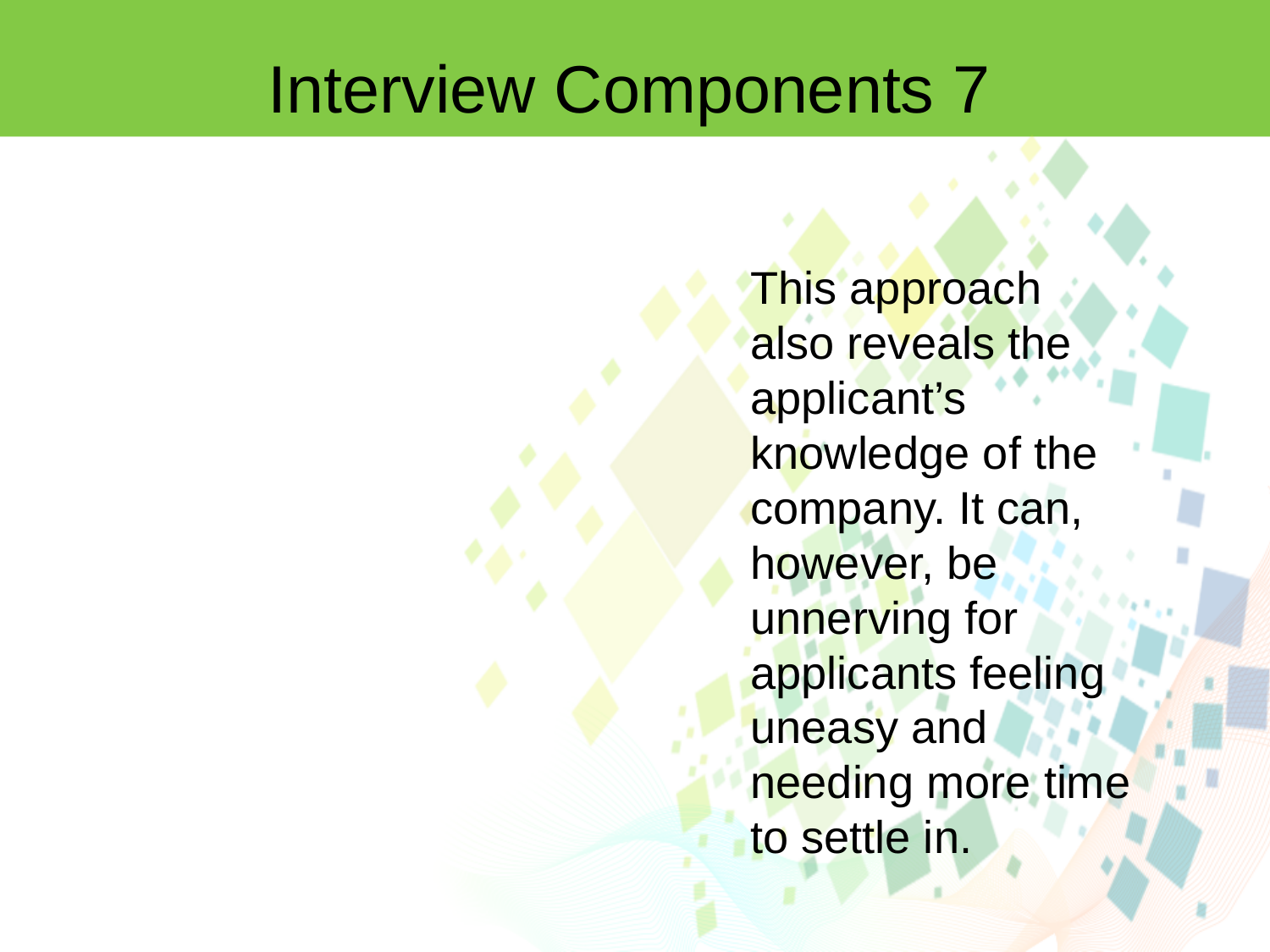

Interview Components 7
This approach also reveals the applicant’s knowledge of the
company. It can, however, be unnerving for applicants feeling uneasy and needing more time to settle in.